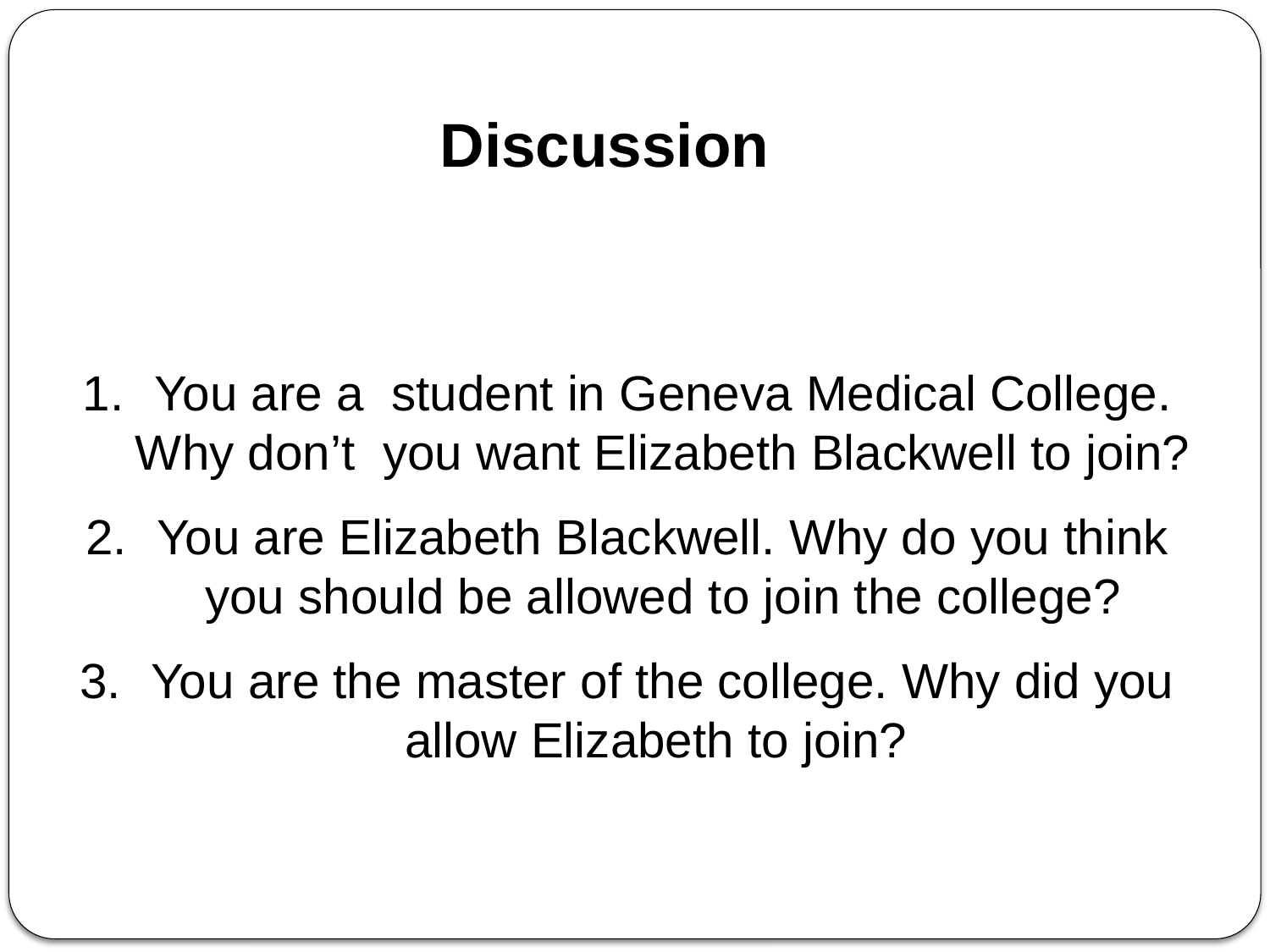

Discussion

You are a  student in Geneva Medical College. Why don’t  you want Elizabeth Blackwell to join?

You are Elizabeth Blackwell. Why do you think you should be allowed to join the college?

You are the master of the college. Why did you allow Elizabeth to join?